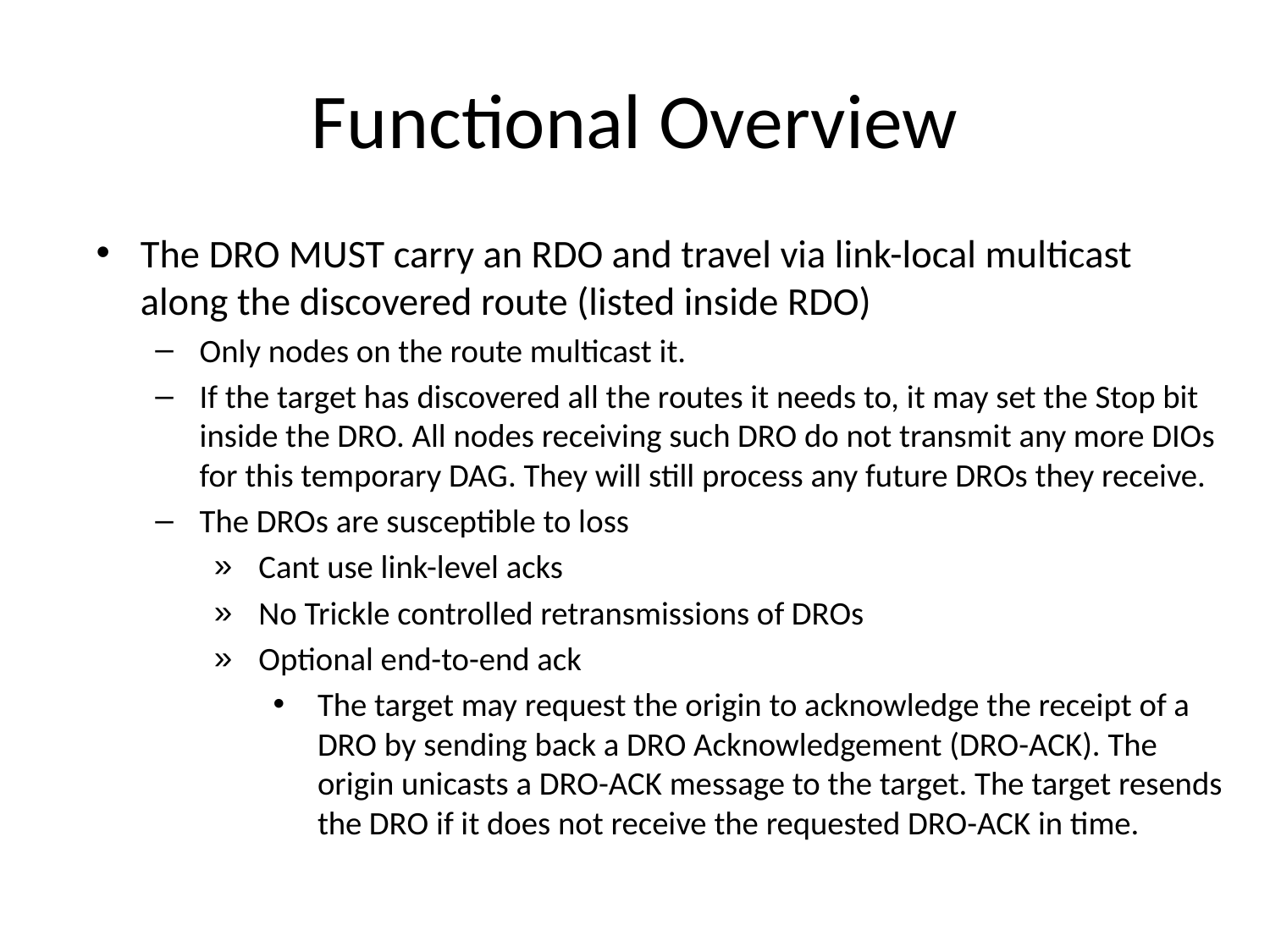

# Functional Overview
The DRO MUST carry an RDO and travel via link-local multicast along the discovered route (listed inside RDO)
Only nodes on the route multicast it.
If the target has discovered all the routes it needs to, it may set the Stop bit inside the DRO. All nodes receiving such DRO do not transmit any more DIOs for this temporary DAG. They will still process any future DROs they receive.
The DROs are susceptible to loss
Cant use link-level acks
No Trickle controlled retransmissions of DROs
Optional end-to-end ack
The target may request the origin to acknowledge the receipt of a DRO by sending back a DRO Acknowledgement (DRO-ACK). The origin unicasts a DRO-ACK message to the target. The target resends the DRO if it does not receive the requested DRO-ACK in time.